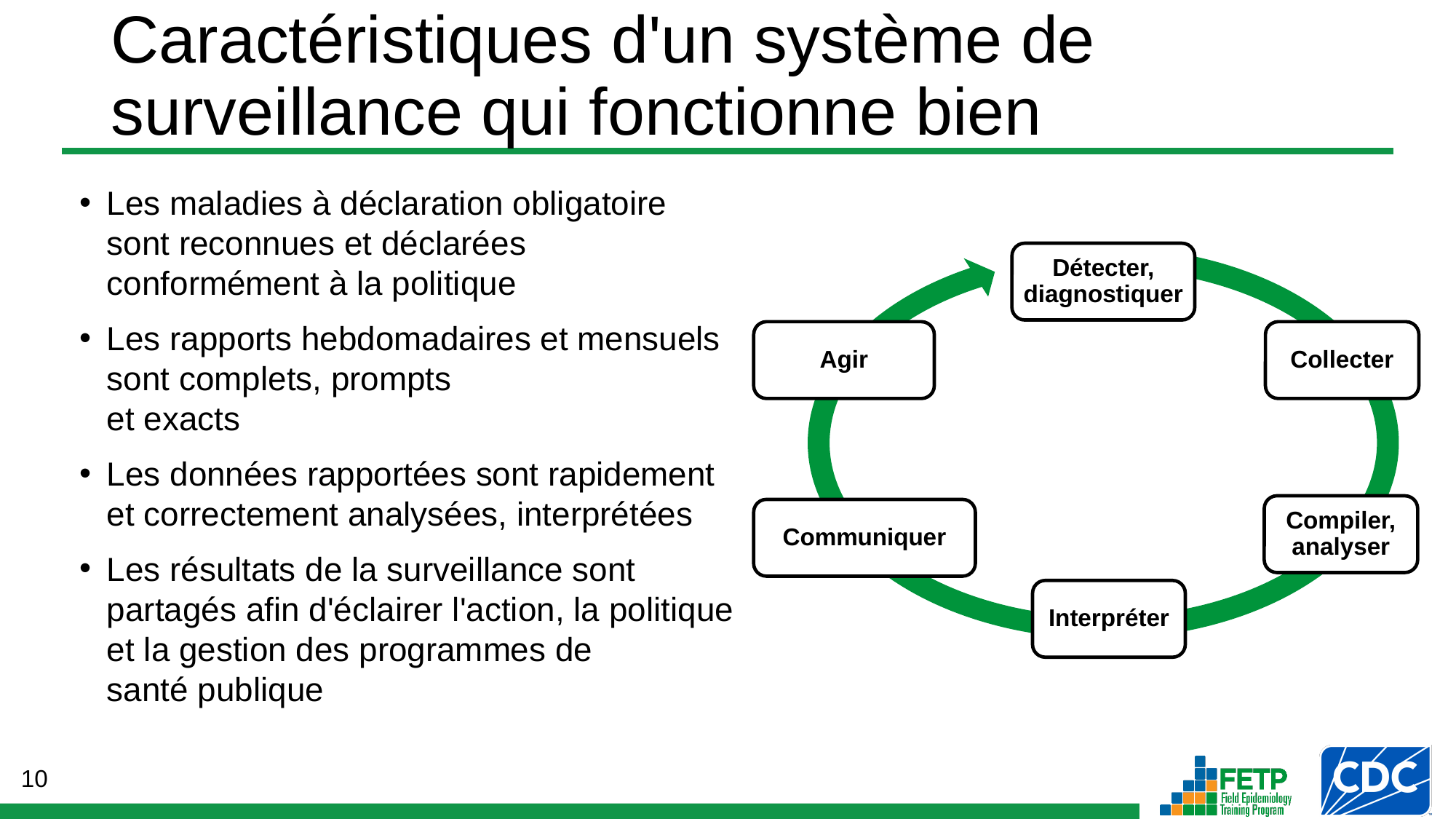

# Caractéristiques d'un système de surveillance qui fonctionne bien
Les maladies à déclaration obligatoire sont reconnues et déclarées conformément à la politique
Les rapports hebdomadaires et mensuels sont complets, prompts
et exacts
Les données rapportées sont rapidement et correctement analysées, interprétées
Les résultats de la surveillance sont partagés afin d'éclairer l'action, la politique et la gestion des programmes de
santé publique

Détecter, diagnostiquer

Collecter
Agir

Compiler, analyser
Communiquer

Interpréter